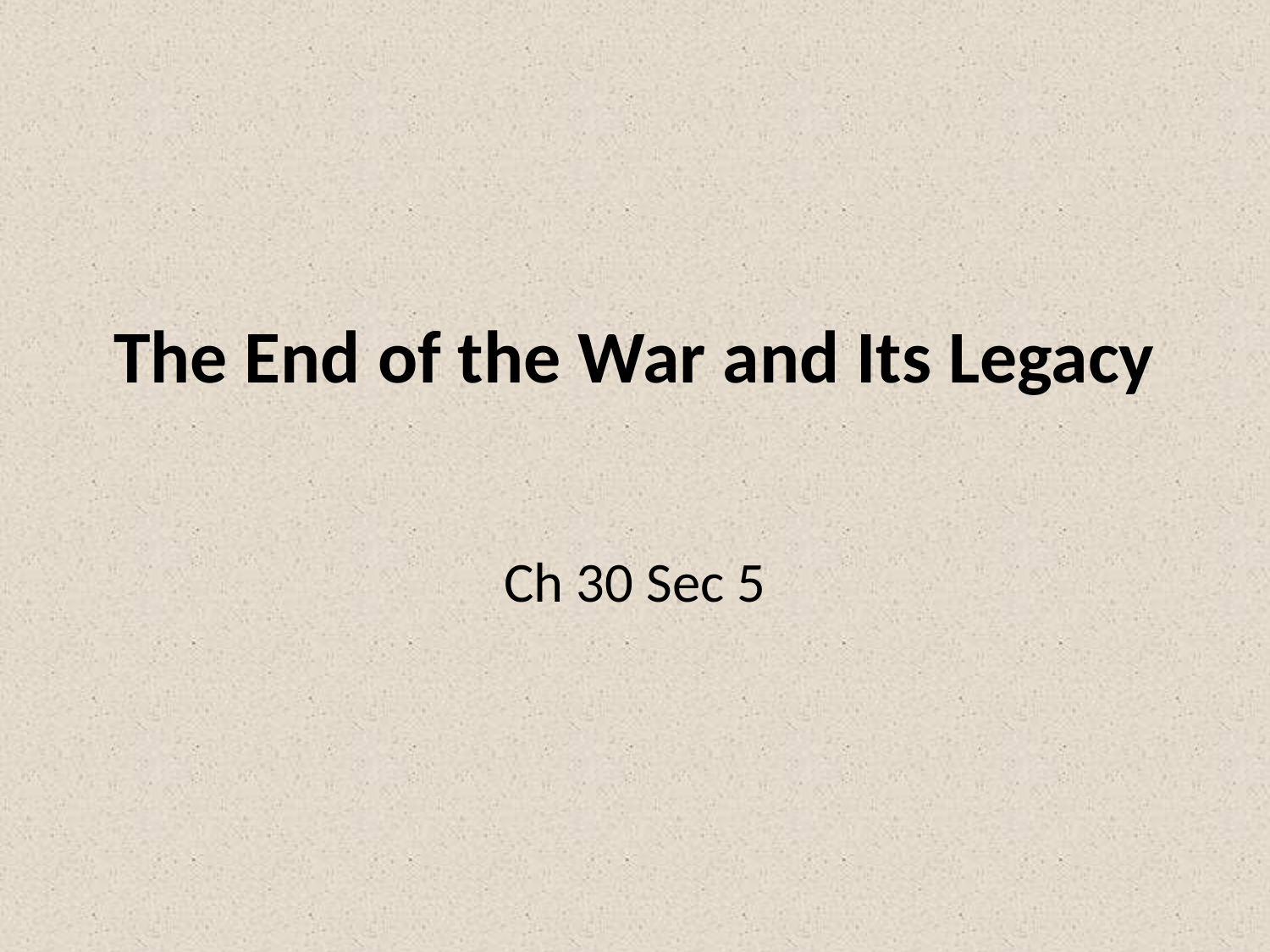

# The End of the War and Its Legacy
Ch 30 Sec 5